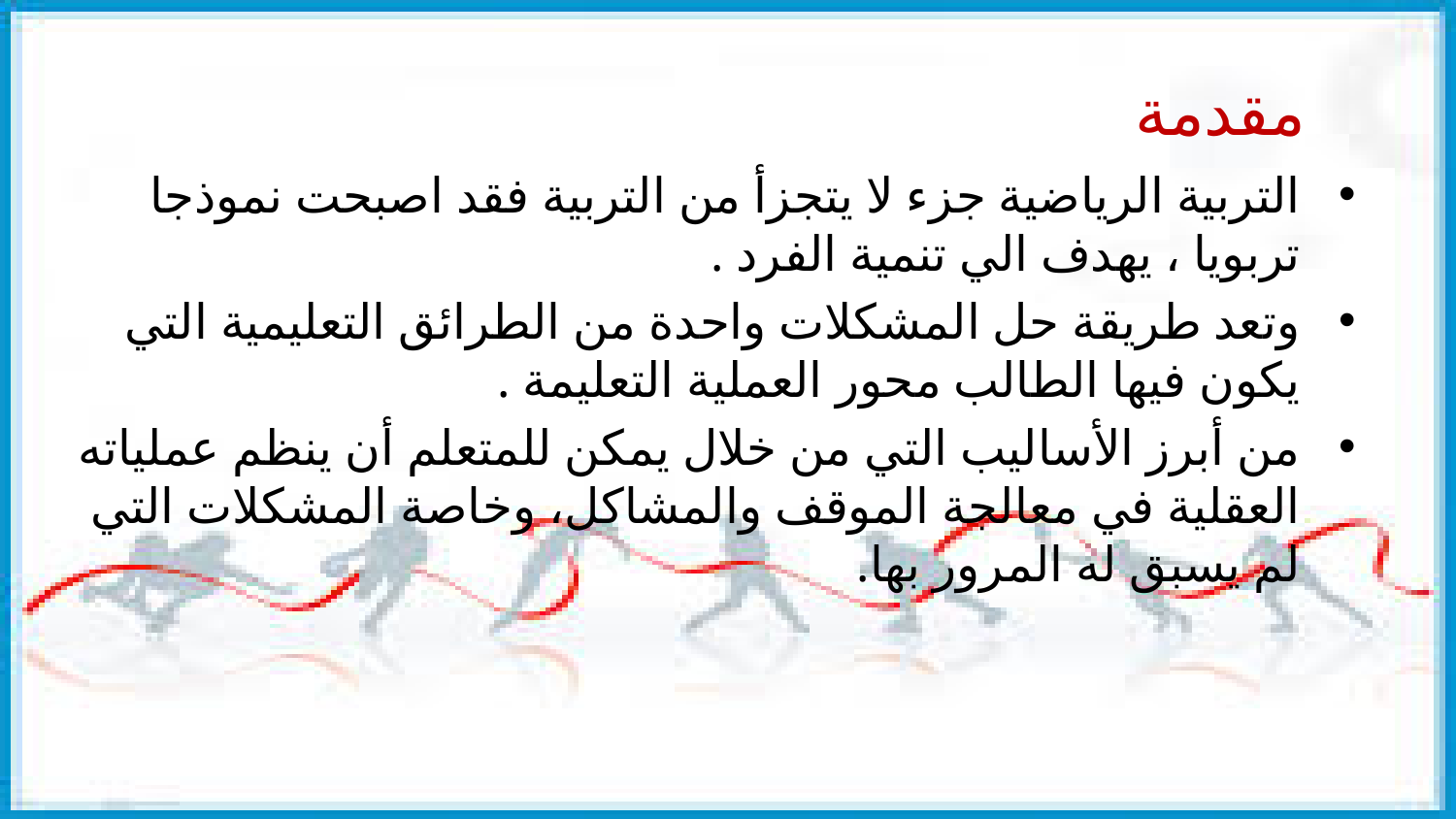

# مقدمة
التربية الرياضية جزء لا يتجزأ من التربية فقد اصبحت نموذجا تربويا ، يهدف الي تنمية الفرد .
وتعد طريقة حل المشكلات واحدة من الطرائق التعليمية التي يكون فيها الطالب محور العملية التعليمة .
من أبرز الأساليب التي من خلال يمكن للمتعلم أن ينظم عملياته العقلية في معالجة الموقف والمشاكل، وخاصة المشكلات التي لم يسبق له المرور بها.